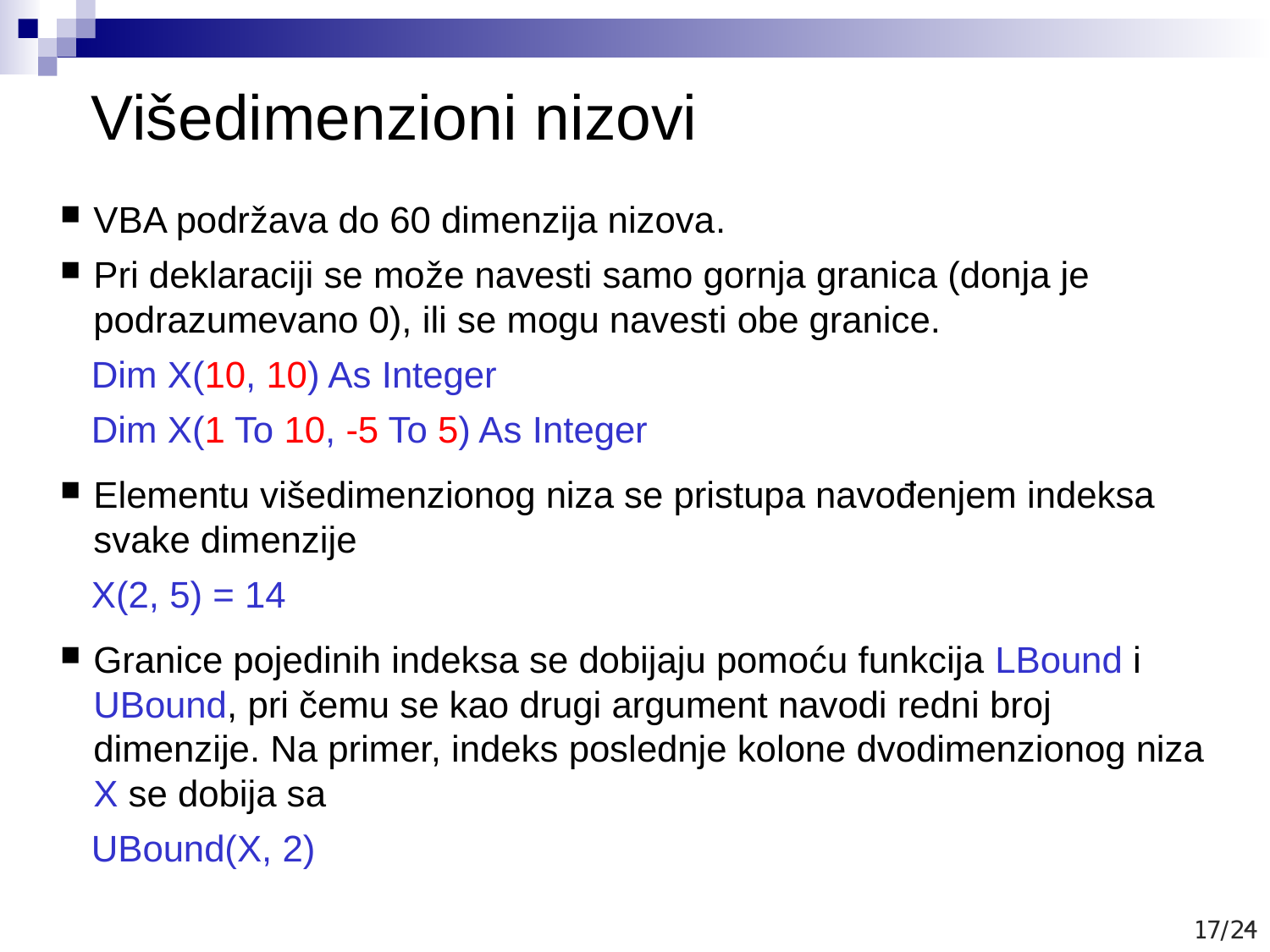

# Višedimenzioni nizovi
VBA podržava do 60 dimenzija nizova.
Pri deklaraciji se može navesti samo gornja granica (donja je podrazumevano 0), ili se mogu navesti obe granice.
   Dim X(10, 10) As Integer
   Dim X(1 To 10, -5 To 5) As Integer
Elementu višedimenzionog niza se pristupa navođenjem indeksa svake dimenzije
   X(2, 5) = 14
Granice pojedinih indeksa se dobijaju pomoću funkcija LBound i UBound, pri čemu se kao drugi argument navodi redni broj dimenzije. Na primer, indeks poslednje kolone dvodimenzionog niza X se dobija sa
   UBound(X, 2)
17/24